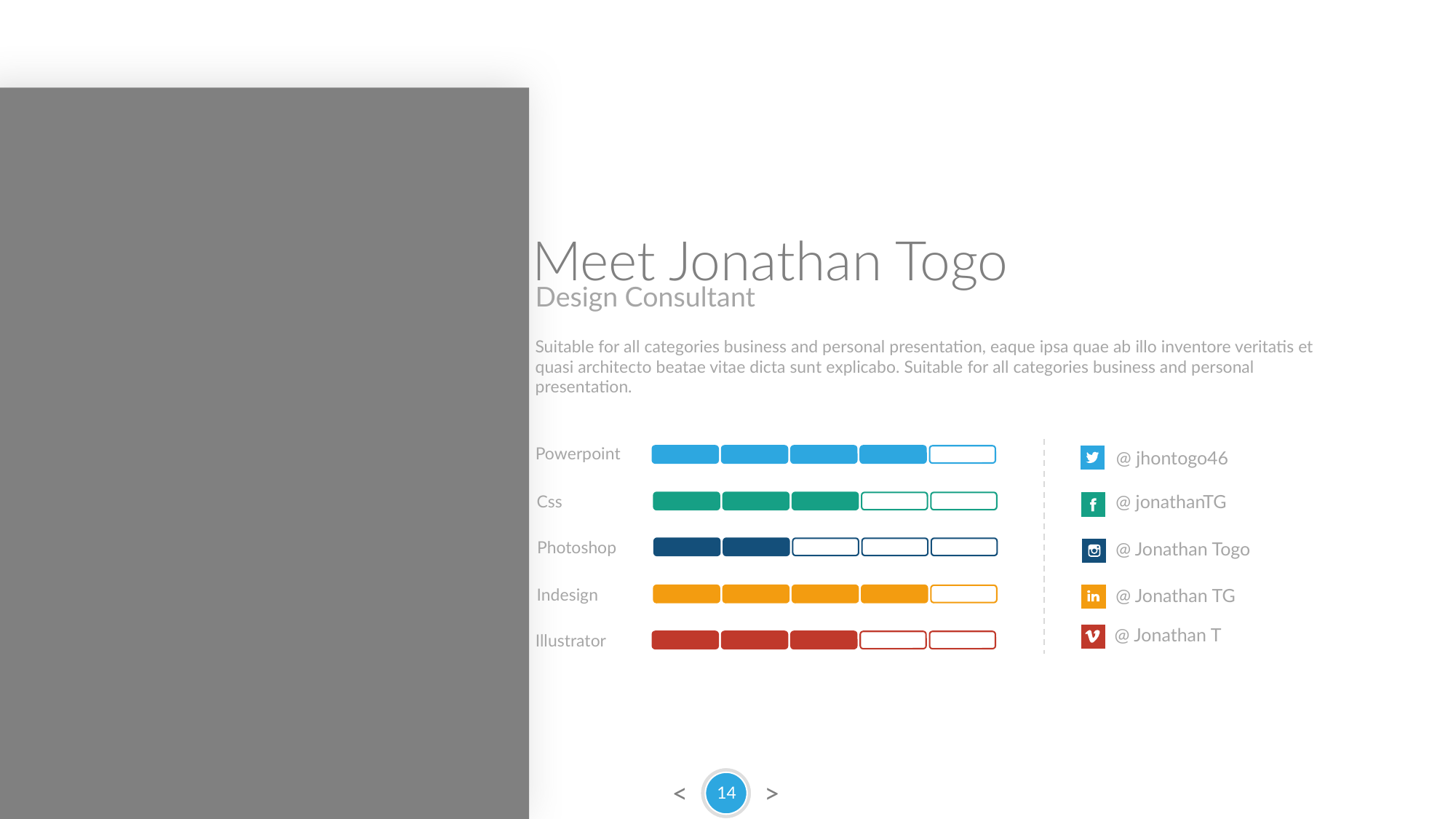

Meet Jonathan Togo
Design Consultant
Suitable for all categories business and personal presentation, eaque ipsa quae ab illo inventore veritatis et quasi architecto beatae vitae dicta sunt explicabo. Suitable for all categories business and personal presentation.
@ jhontogo46
Powerpoint

@ jonathanTG
Css

@ Jonathan Togo
Photoshop

@ Jonathan TG
Indesign

@ Jonathan T

Illustrator

14